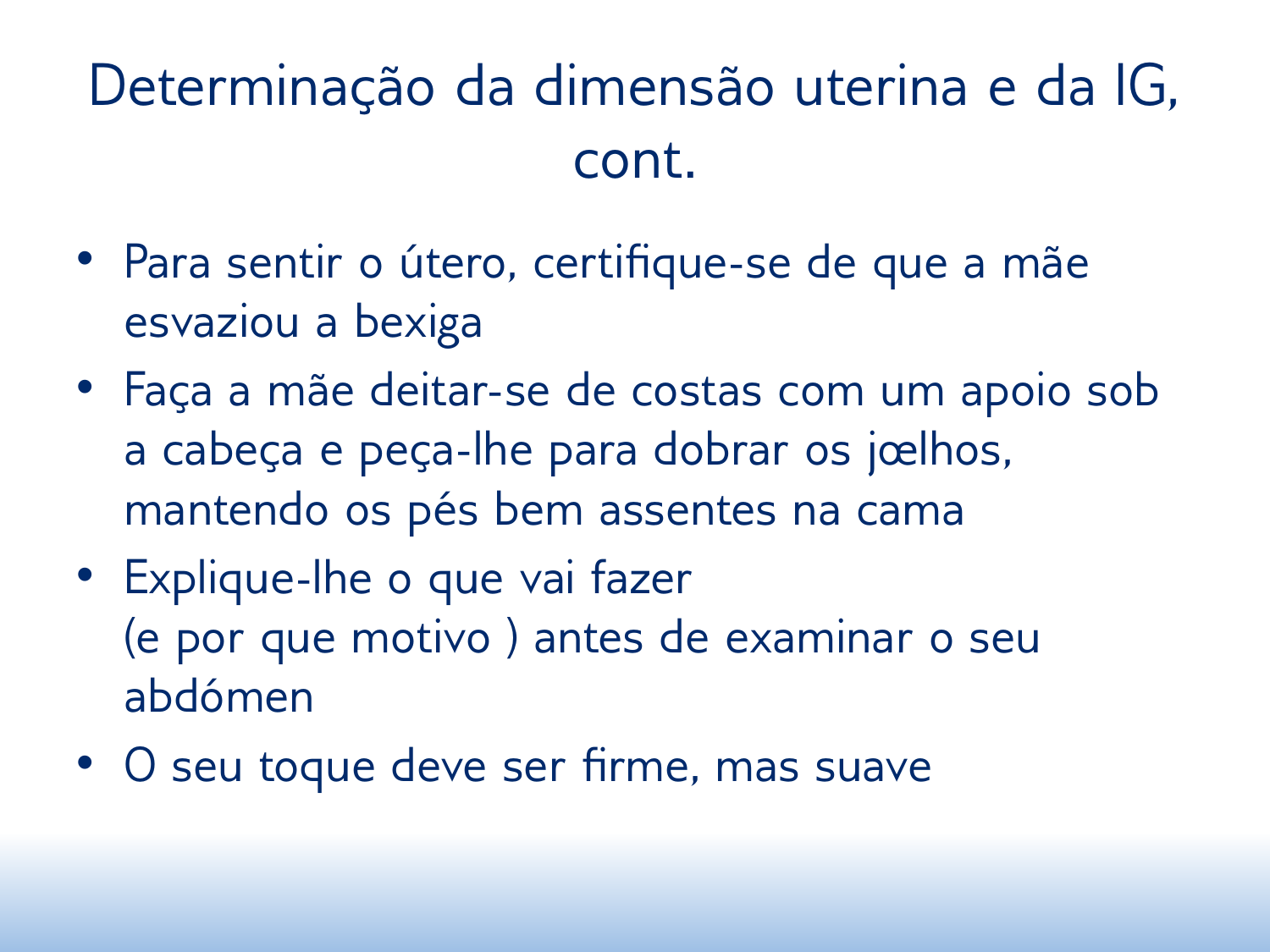

# Determinação da dimensão uterina e da IG, cont.
Para sentir o útero, certifique-se de que a mãe esvaziou a bexiga
Faça a mãe deitar-se de costas com um apoio sob a cabeça e peça-lhe para dobrar os joelhos, mantendo os pés bem assentes na cama
Explique-lhe o que vai fazer
(e por que motivo ) antes de examinar o seu abdómen
O seu toque deve ser firme, mas suave